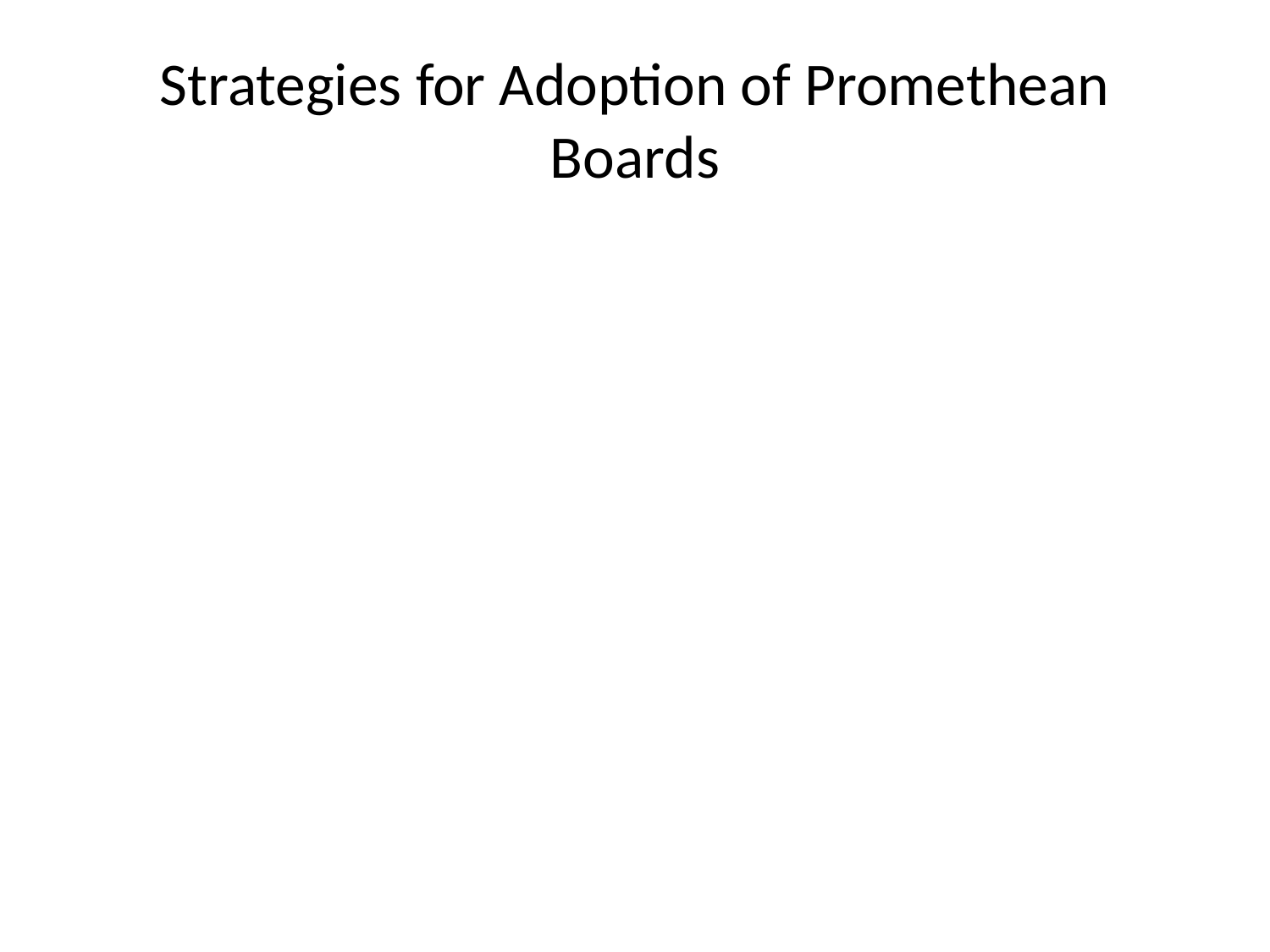

# Strategies for Adoption of Promethean Boards